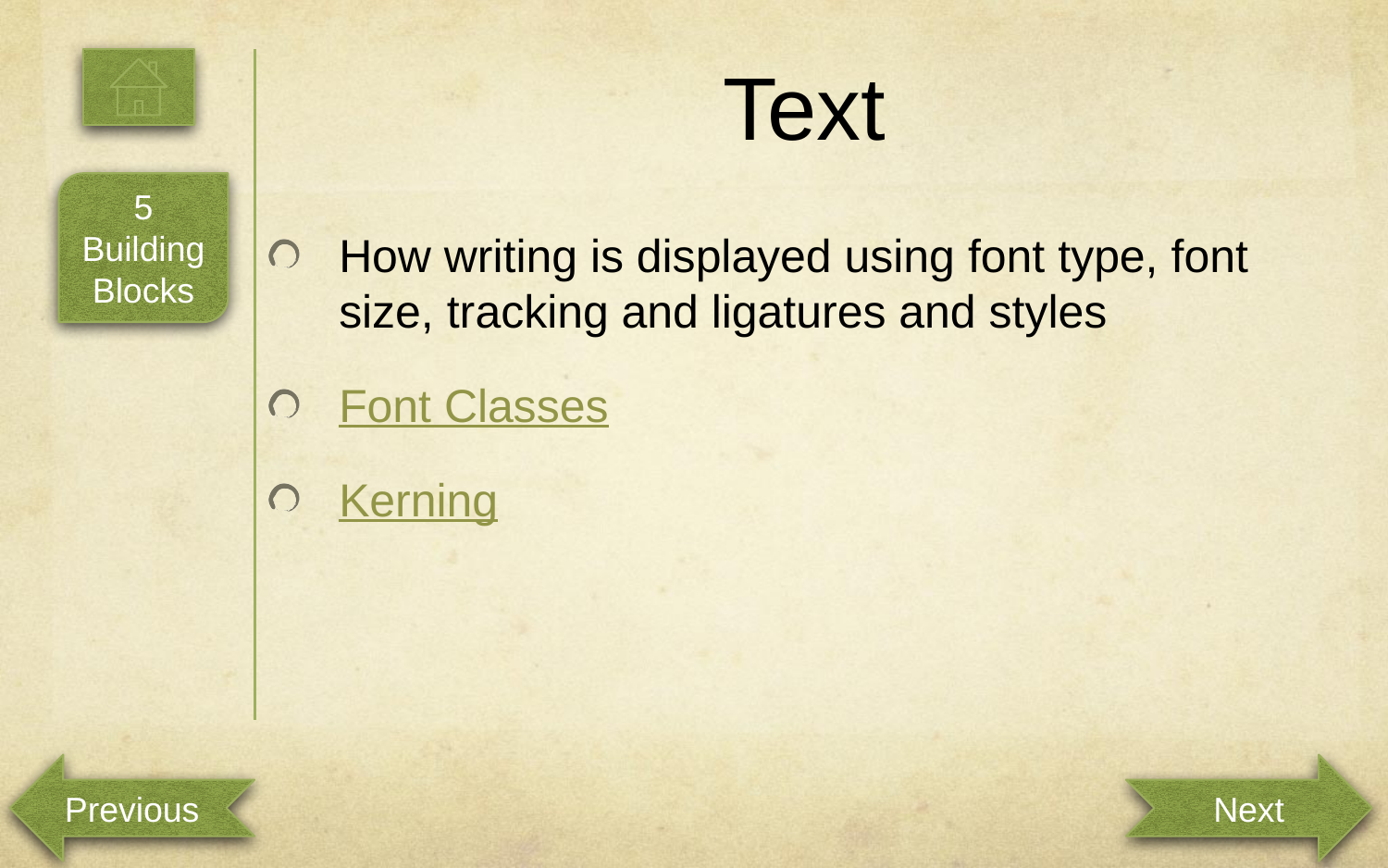

# Text
5 Building Blocks
How writing is displayed using font type, font size, tracking and ligatures and styles
Font Classes
Kerning

Previous
Next